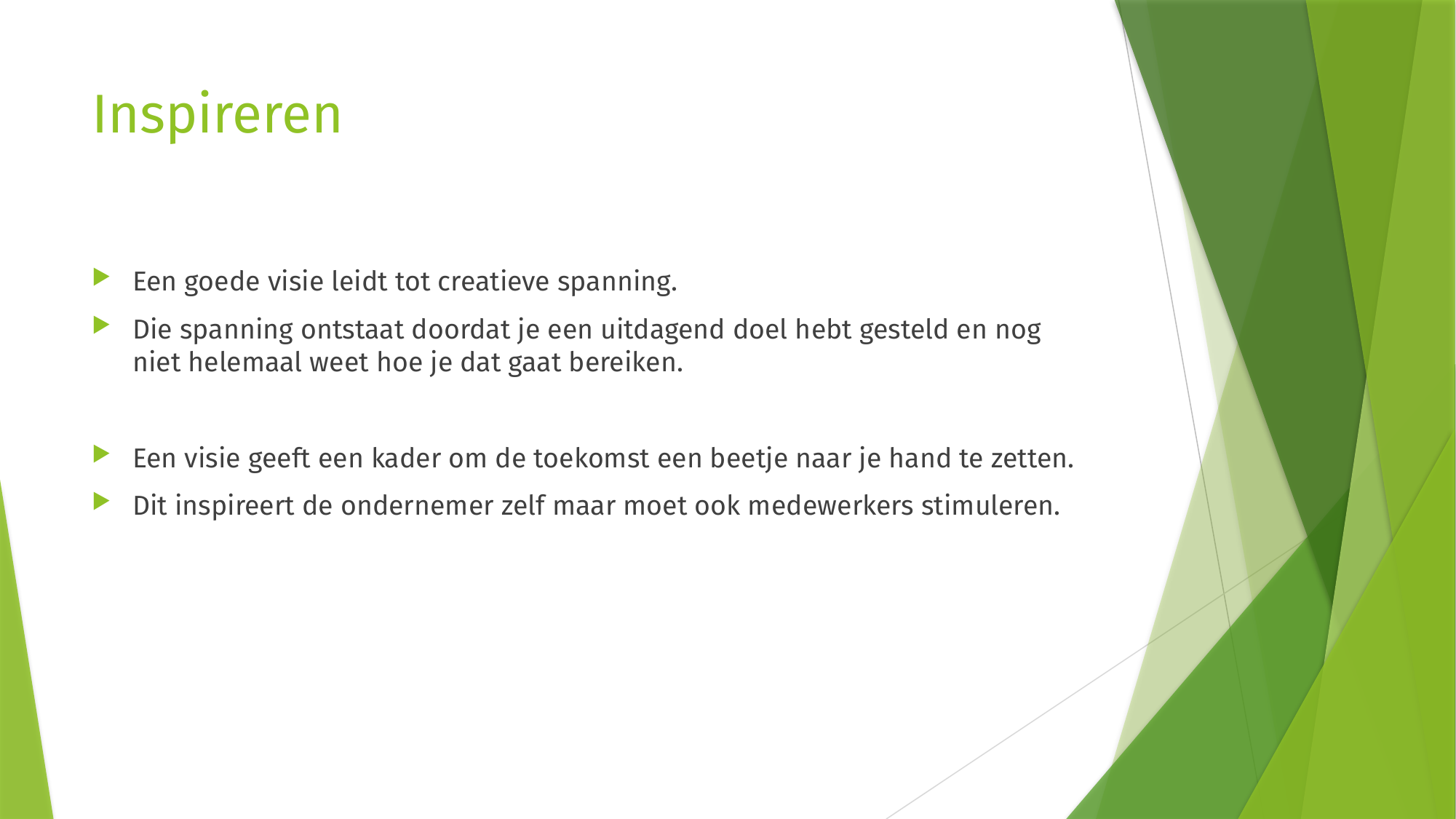

# Inspireren
Een goede visie leidt tot creatieve spanning.
Die spanning ontstaat doordat je een uitdagend doel hebt gesteld en nog niet helemaal weet hoe je dat gaat bereiken.

Een visie geeft een kader om de toekomst een beetje naar je hand te zetten.
Dit inspireert de ondernemer zelf maar moet ook medewerkers stimuleren.